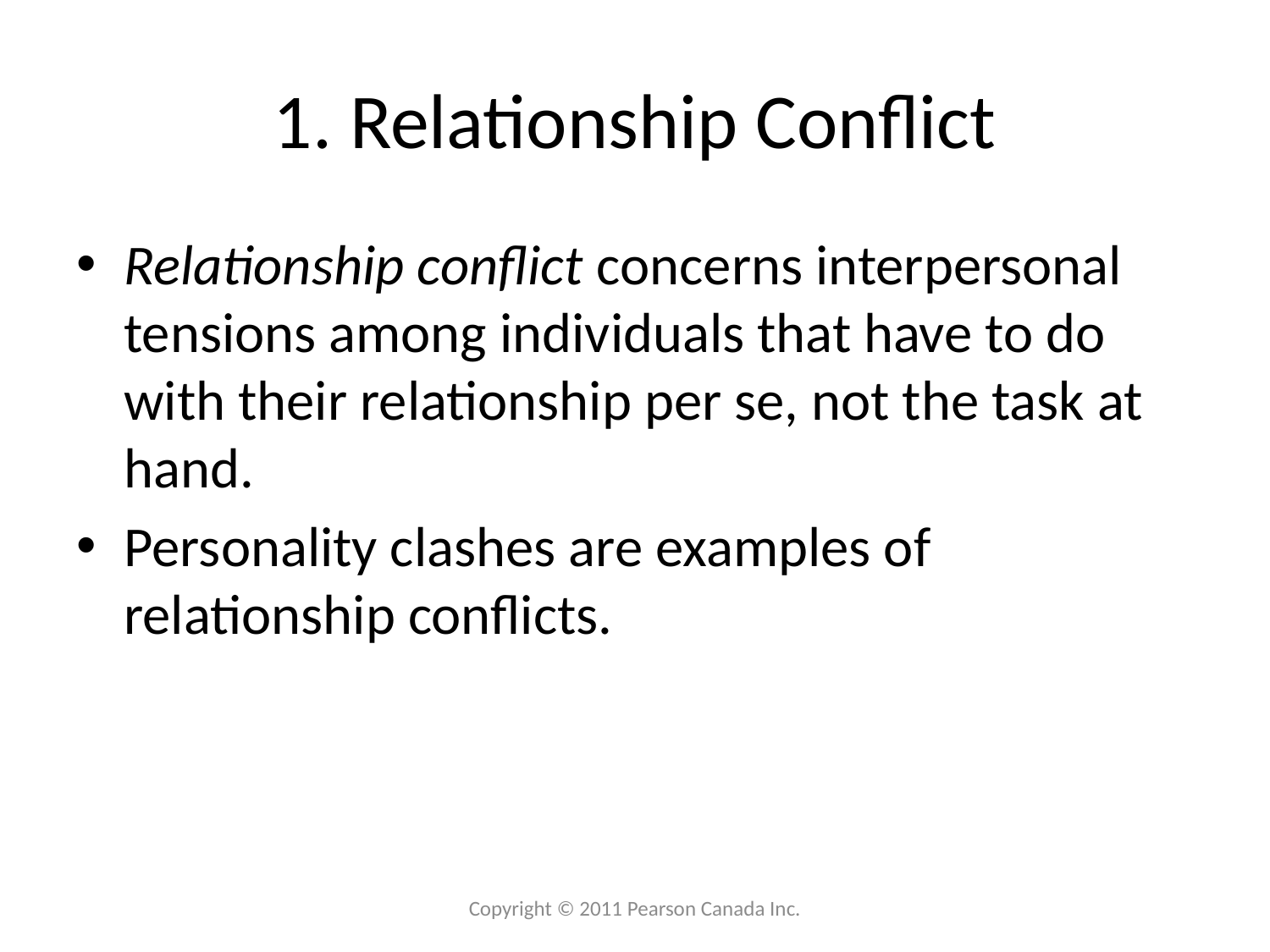

# 1. Relationship Conflict
Relationship conflict concerns interpersonal tensions among individuals that have to do with their relationship per se, not the task at hand.
Personality clashes are examples of relationship conflicts.

Copyright © 2011 Pearson Canada Inc.